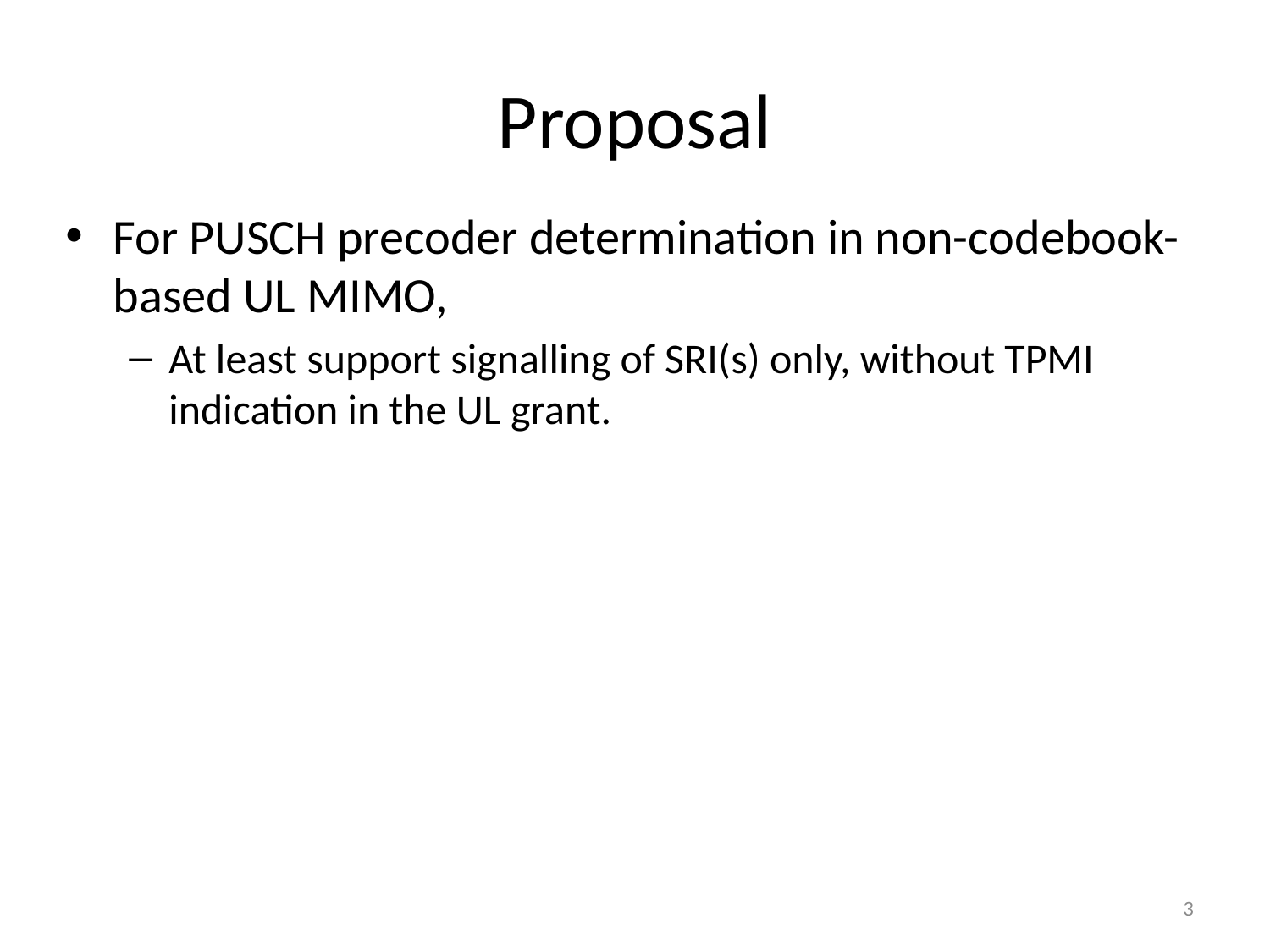

# Proposal

For PUSCH precoder determination in non-codebook-based UL MIMO,
At least support signalling of SRI(s) only, without TPMI indication in the UL grant.
3